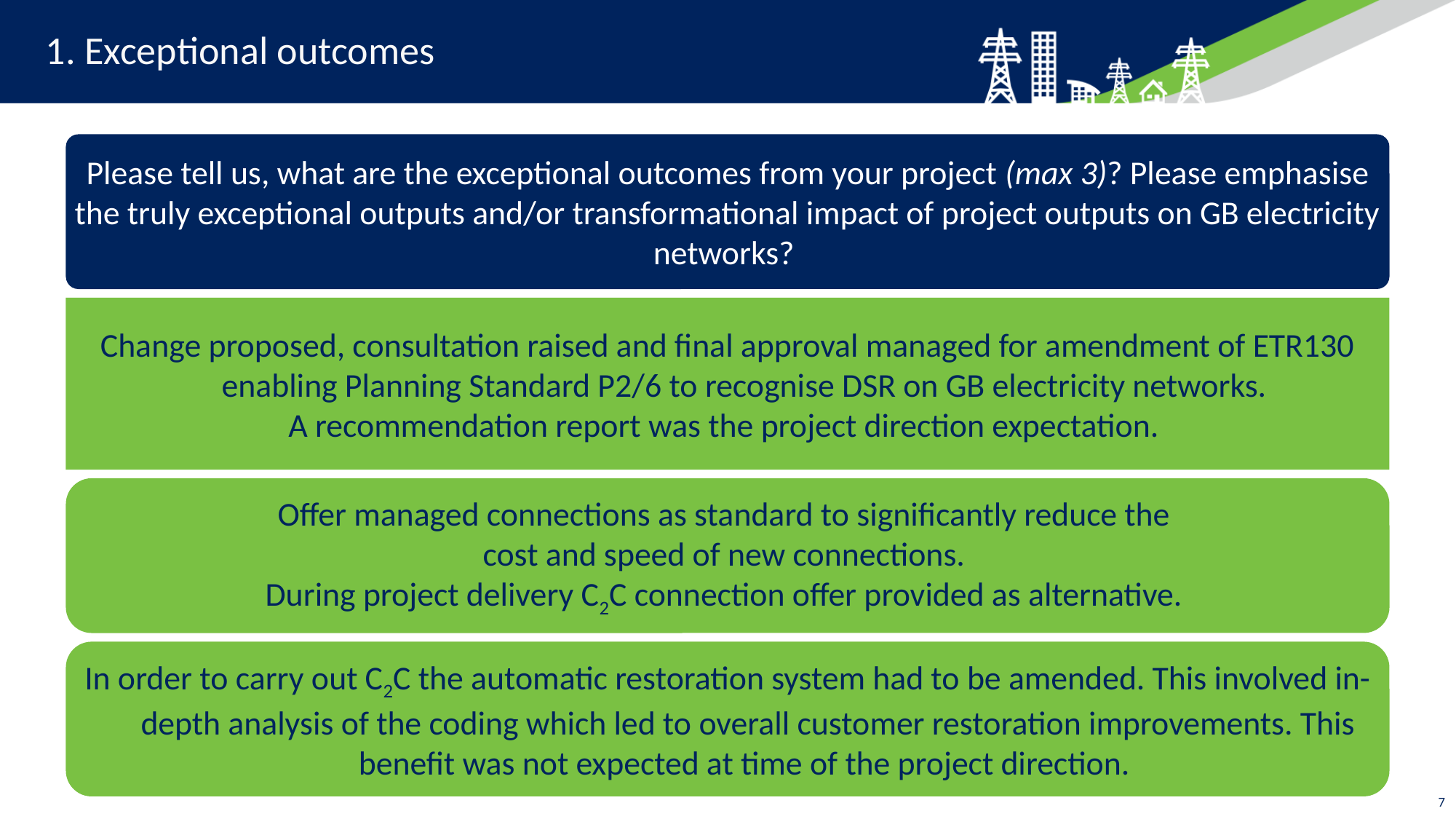

# 1. Exceptional outcomes
Please tell us, what are the exceptional outcomes from your project (max 3)? Please emphasise the truly exceptional outputs and/or transformational impact of project outputs on GB electricity networks?
Change proposed, consultation raised and final approval managed for amendment of ETR130 enabling Planning Standard P2/6 to recognise DSR on GB electricity networks.
A recommendation report was the project direction expectation.
Offer managed connections as standard to significantly reduce the
cost and speed of new connections.
During project delivery C2C connection offer provided as alternative.
In order to carry out C2C the automatic restoration system had to be amended. This involved in-depth analysis of the coding which led to overall customer restoration improvements. This benefit was not expected at time of the project direction.